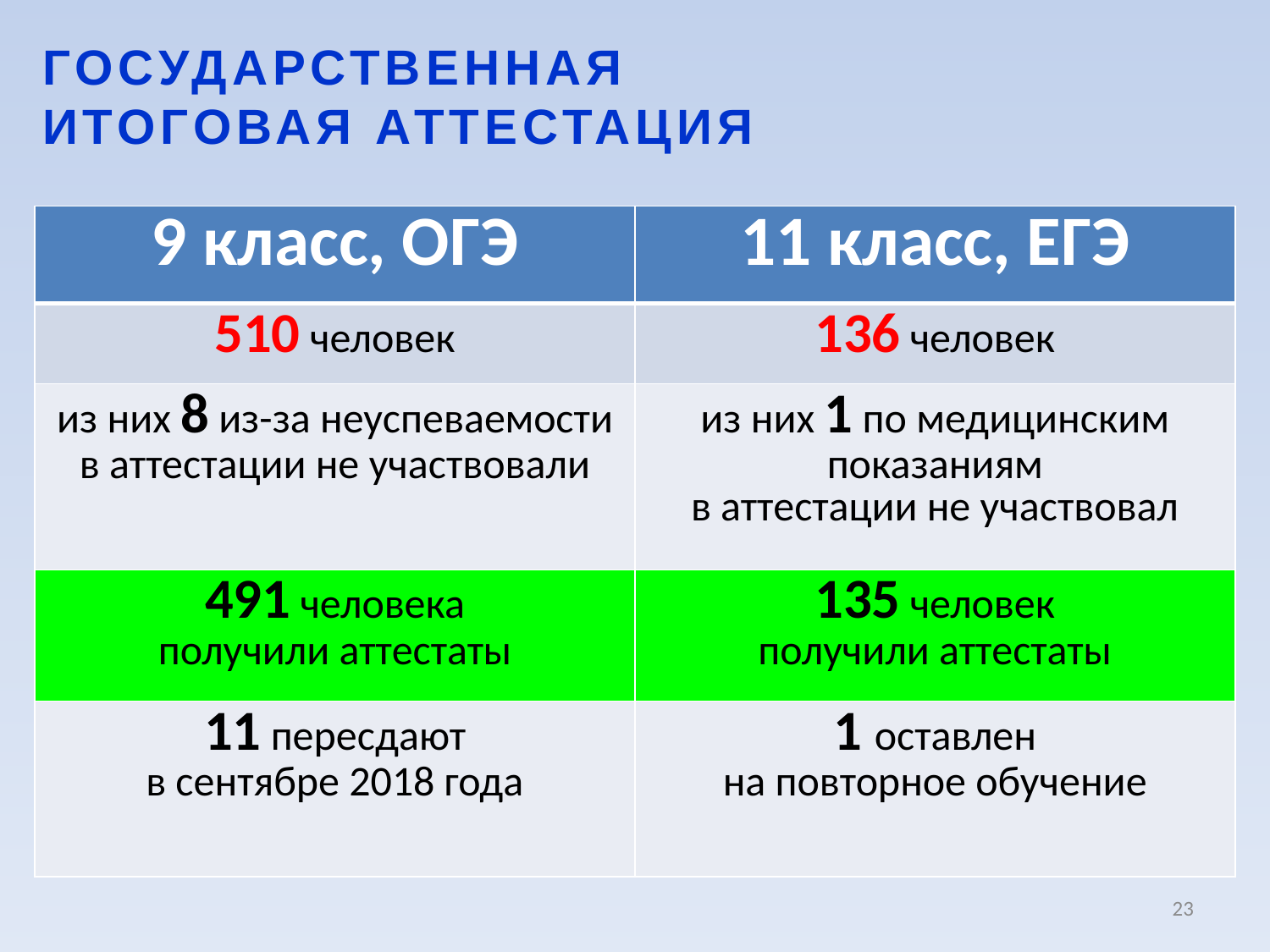

ГОСУДАРСТВЕННАЯ
ИТОГОВАЯ АТТЕСТАЦИЯ
| 9 класс, ОГЭ | 11 класс, ЕГЭ |
| --- | --- |
| 510 человек | 136 человек |
| из них 8 из-за неуспеваемости в аттестации не участвовали | из них 1 по медицинским показаниям в аттестации не участвовал |
| 491 человека получили аттестаты | 135 человек получили аттестаты |
| 11 пересдают в сентябре 2018 года | 1 оставлен на повторное обучение |

23